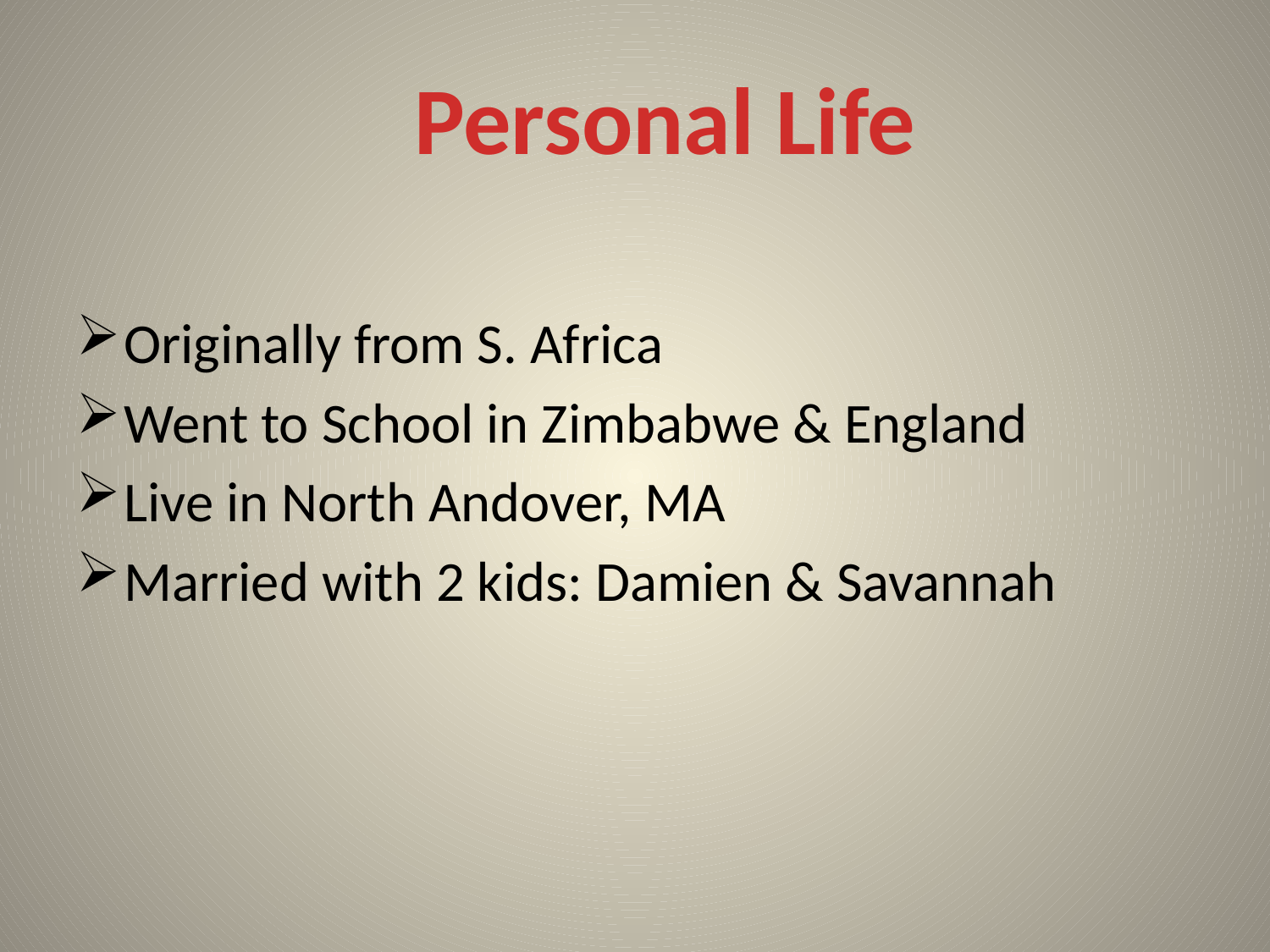

Personal Life

Originally from S. Africa
Went to School in Zimbabwe & England
Live in North Andover, MA
Married with 2 kids: Damien & Savannah

#